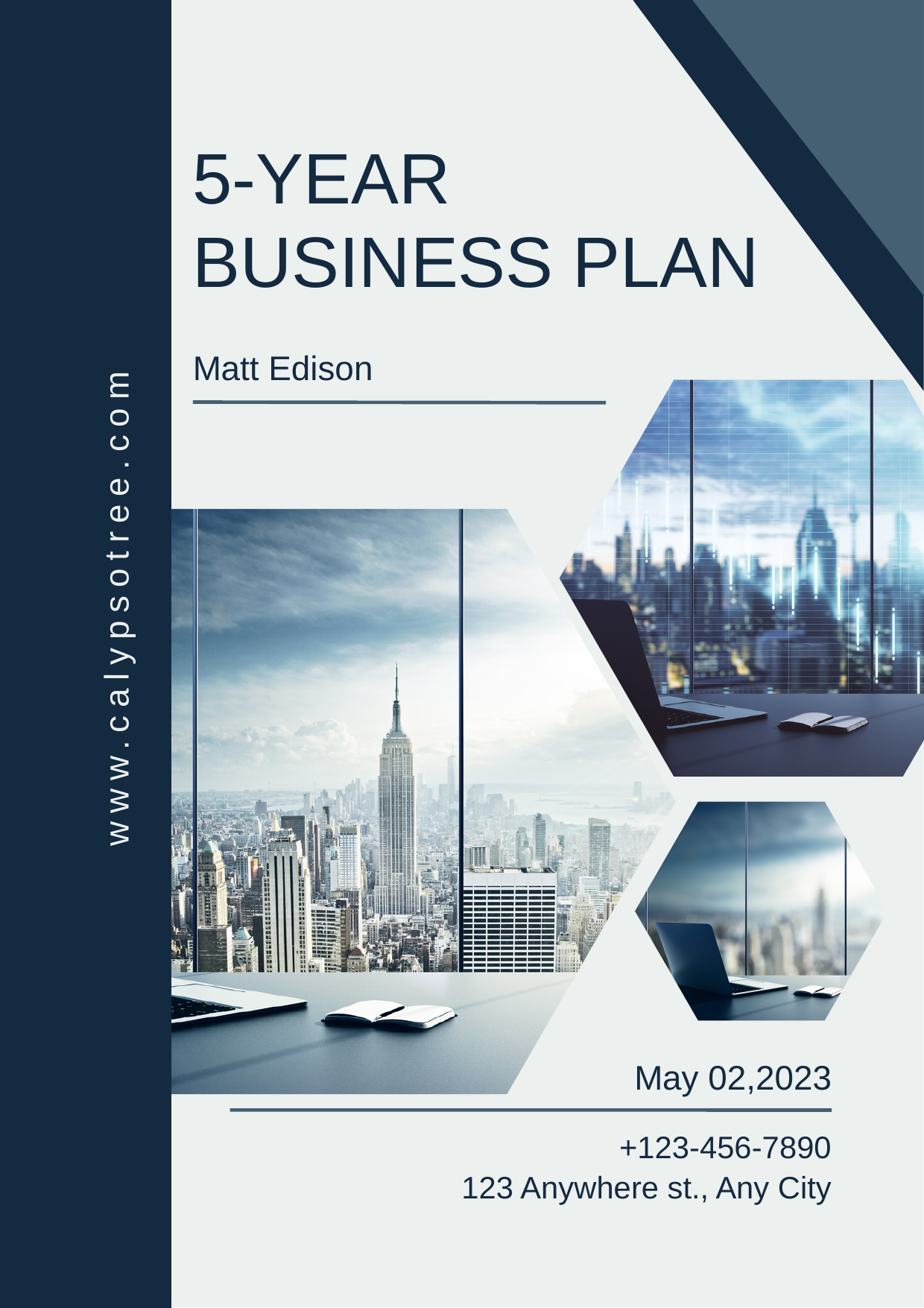

5-YEAR
BUSINESS PLAN
Matt Edison

www.calypsotree.com

May 02,2023

+123-456-7890
123 Anywhere st., Any City